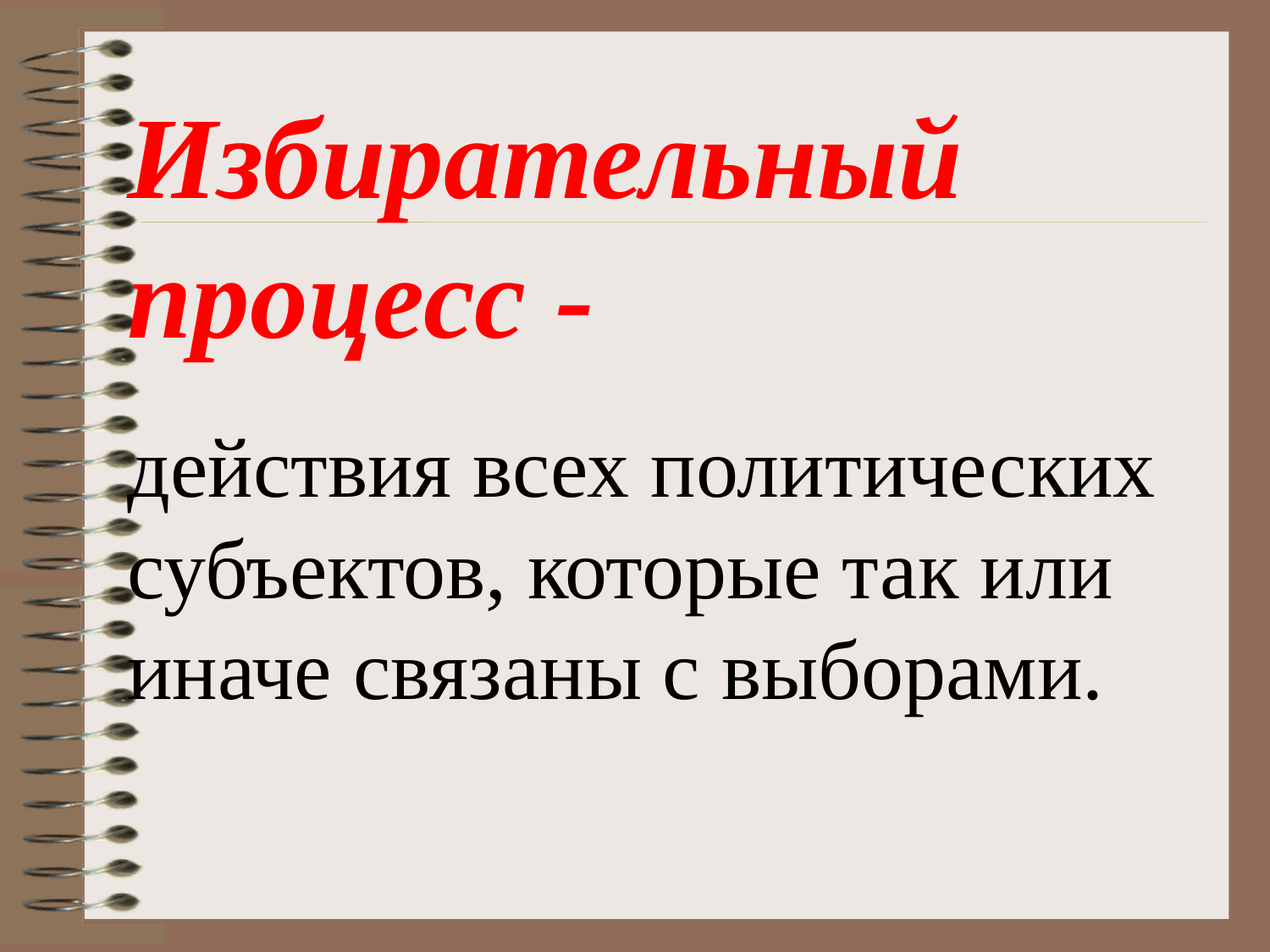

Избирательный процесс -

действия всех политических субъектов, которые так или иначе связаны с выборами.